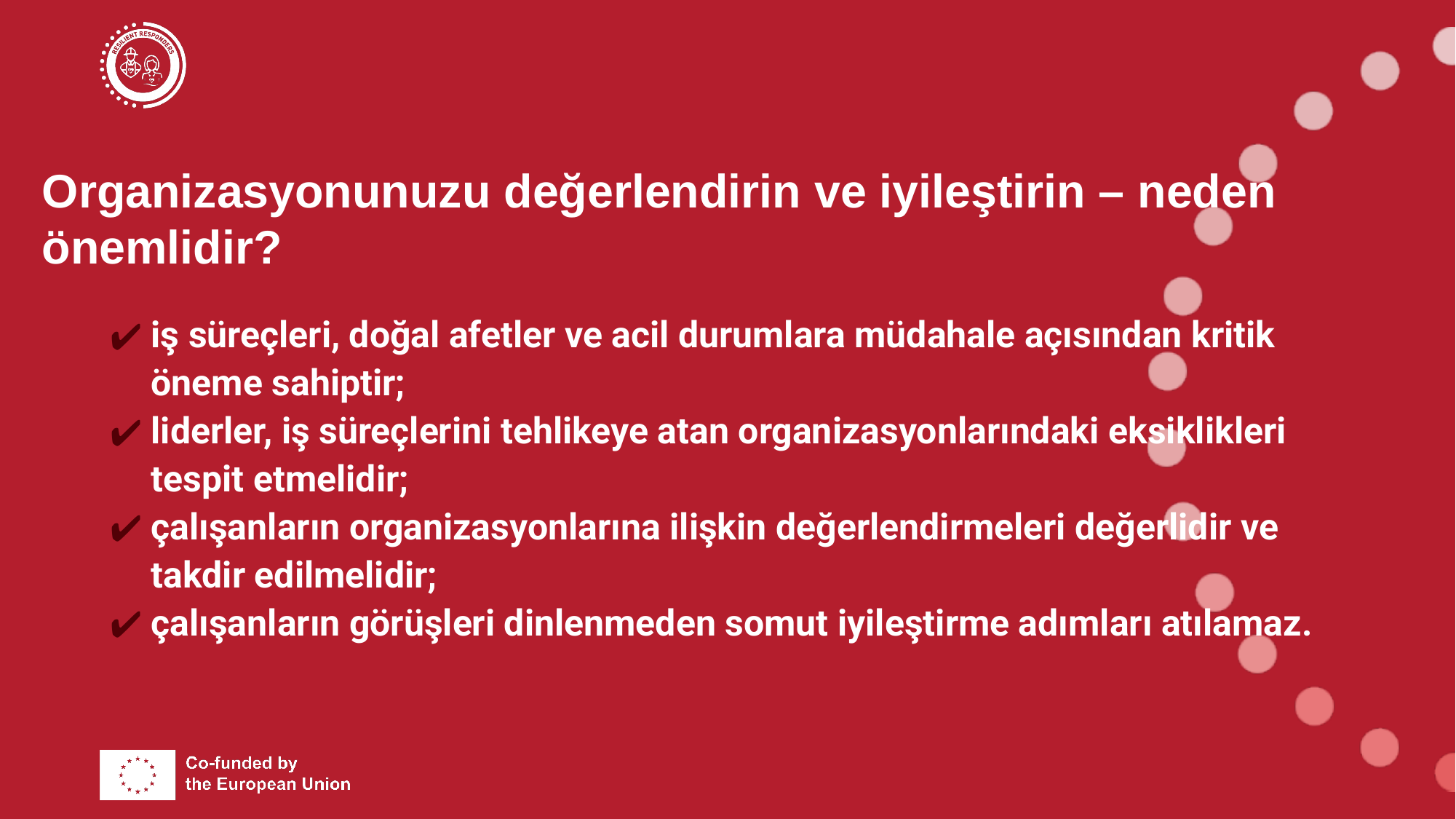

# Organizasyonunuzu değerlendirin ve iyileştirin – neden önemlidir?
iş süreçleri, doğal afetler ve acil durumlara müdahale açısından kritik öneme sahiptir;
liderler, iş süreçlerini tehlikeye atan organizasyonlarındaki eksiklikleri tespit etmelidir;
çalışanların organizasyonlarına ilişkin değerlendirmeleri değerlidir ve takdir edilmelidir;
çalışanların görüşleri dinlenmeden somut iyileştirme adımları atılamaz.